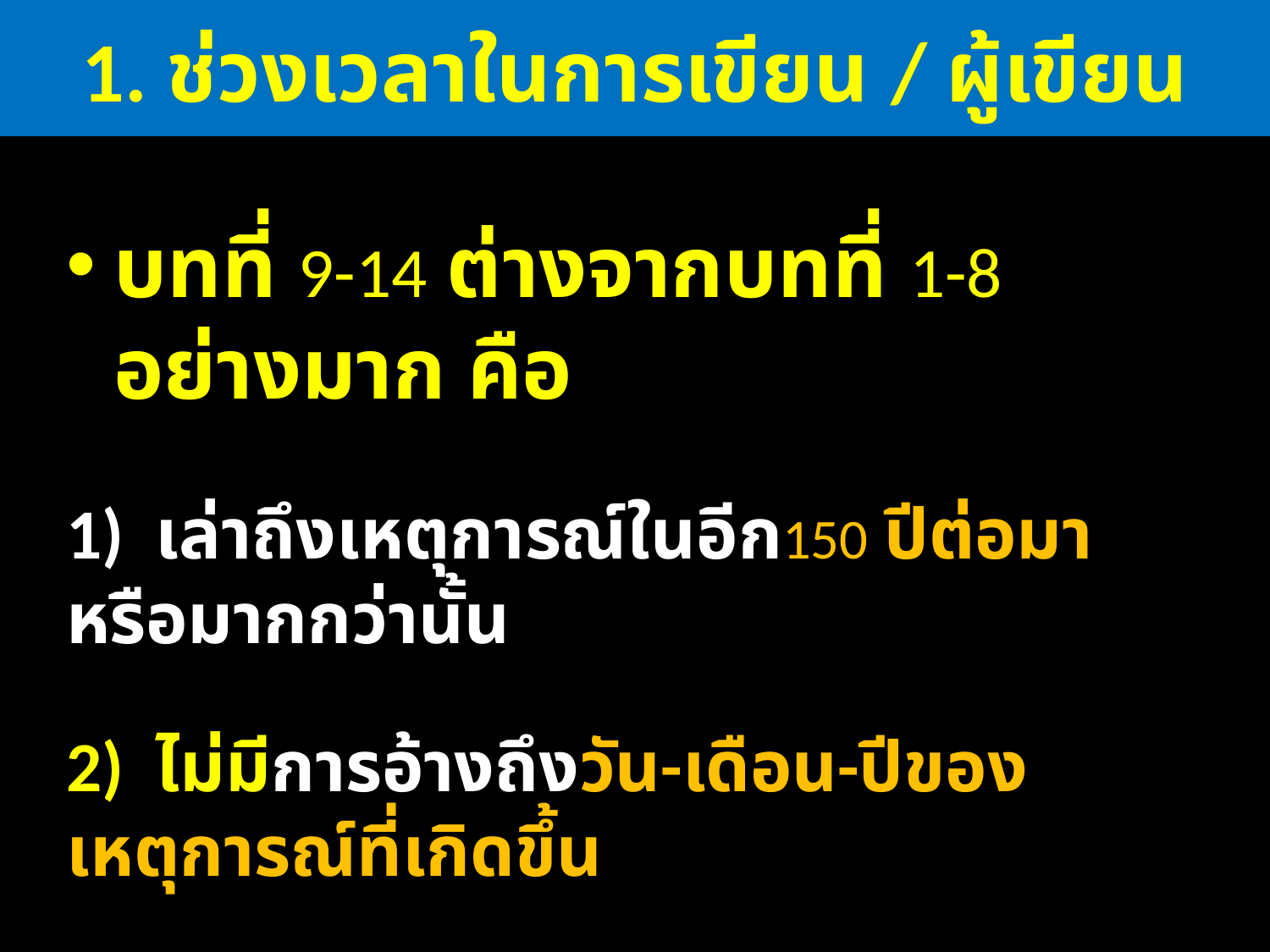

1. ช่วงเวลาในการเขียน / ผู้เขียน
บทที่ 9-14 ต่างจากบทที่ 1-8 อย่างมาก คือ

1)  เล่าถึงเหตุการณ์ในอีก150 ปีต่อมา หรือมากกว่านั้น

2)  ไม่มีการอ้างถึงวัน-เดือน-ปีของเหตุการณ์ที่เกิดขึ้น

3)  ไม่มีการพาดพิงถึงสถานการณ์ทางประวัติศาสตร์   	ที่ชัดเจนเลย